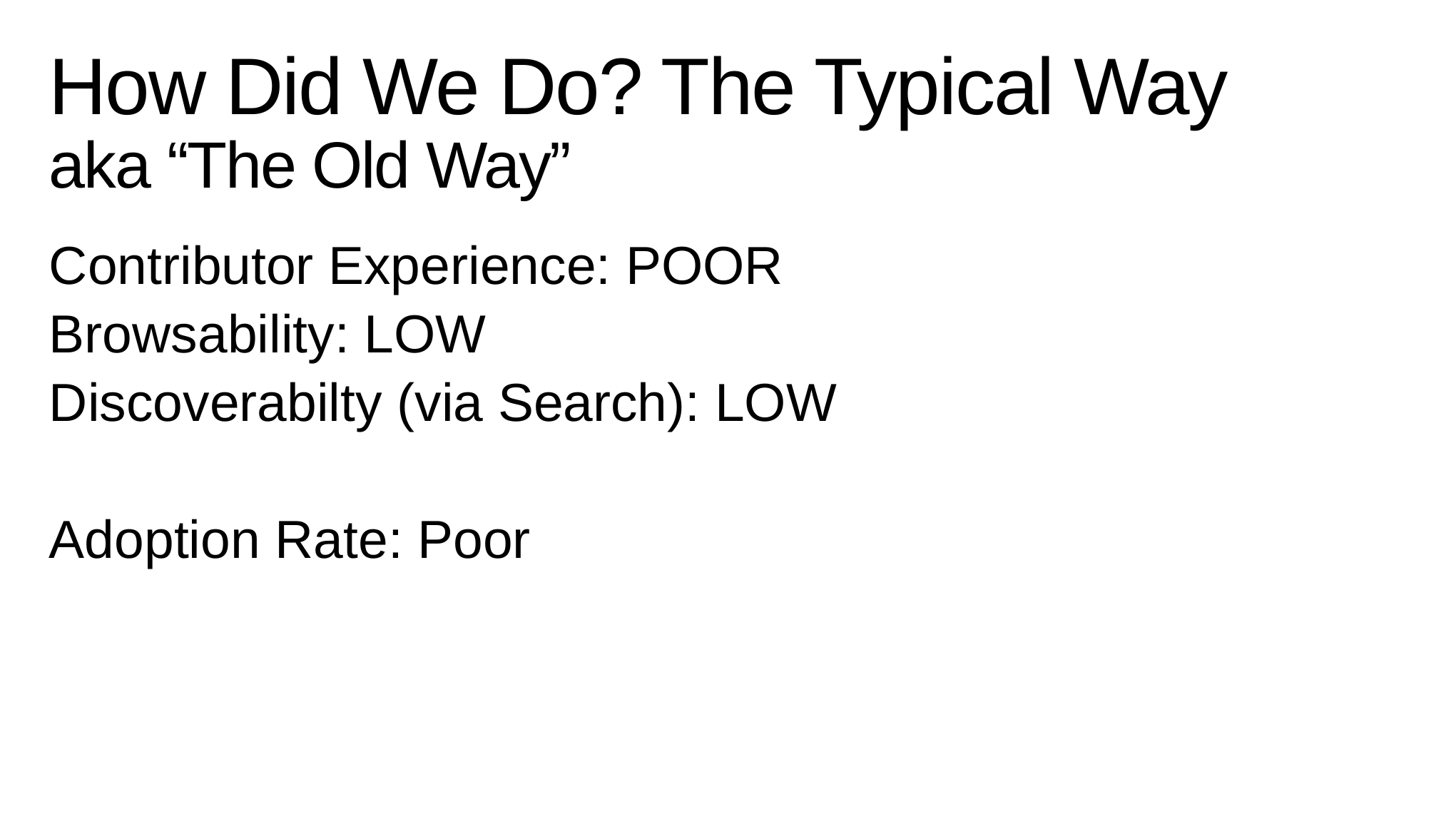

# How Did We Do? The Typical Way aka “The Old Way”
Contributor Experience: POOR
Browsability: LOW
Discoverabilty (via Search): LOW

Adoption Rate: Poor